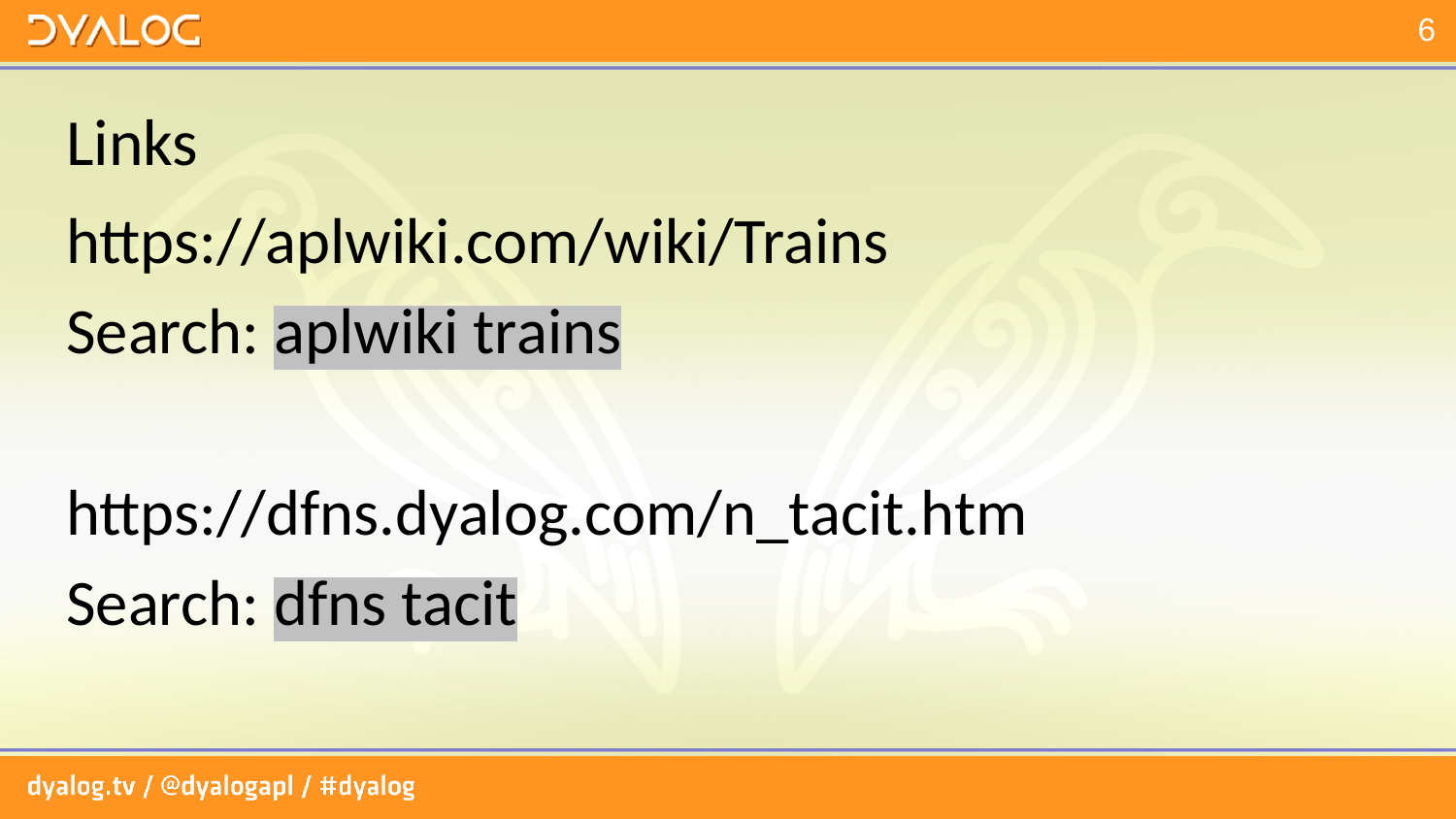

# Links
https://aplwiki.com/wiki/Trains
Search: aplwiki trains

https://dfns.dyalog.com/n_tacit.htm
Search: dfns tacit